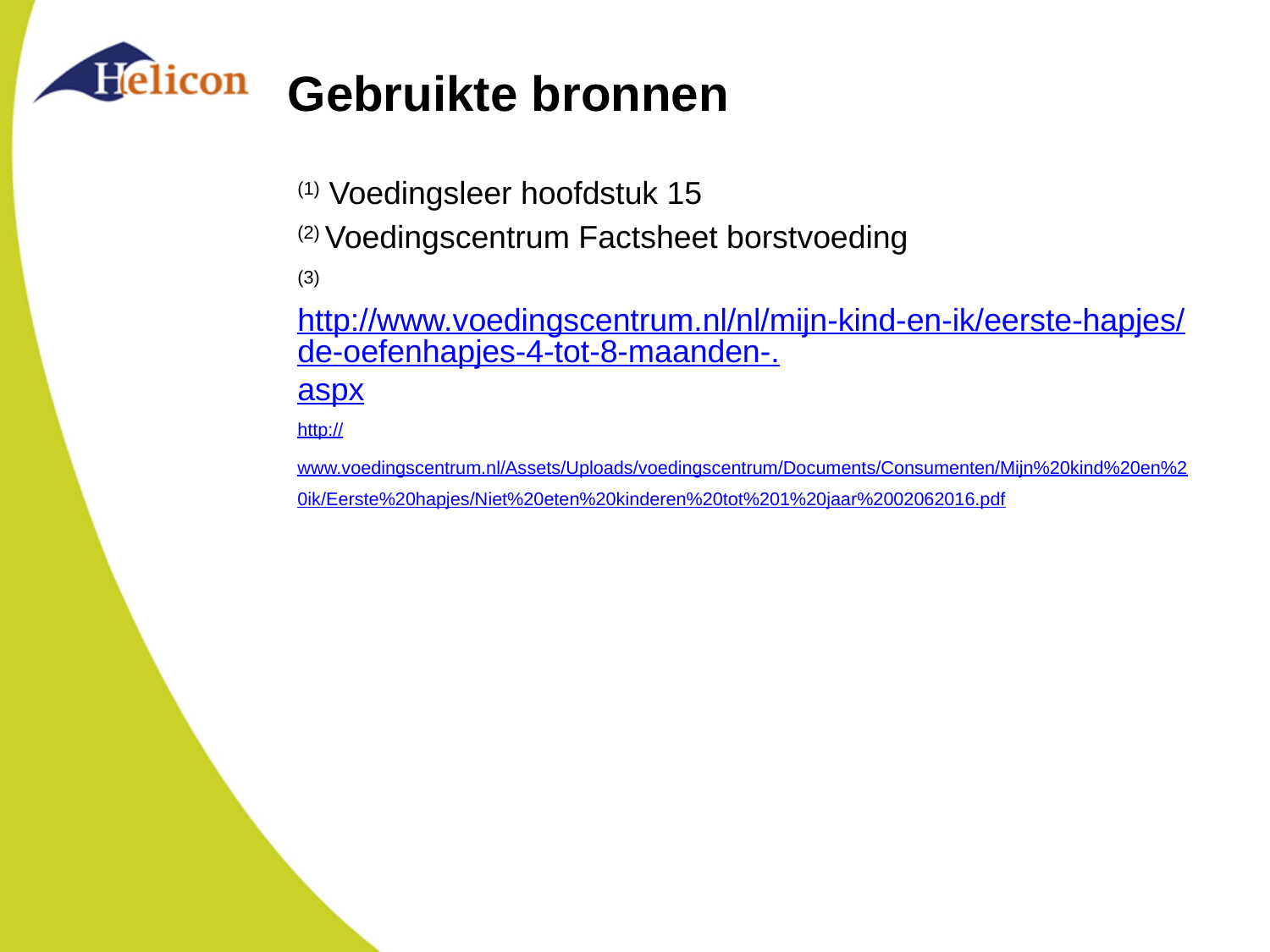

# Gebruikte bronnen
(1) Voedingsleer hoofdstuk 15
(2) Voedingscentrum Factsheet borstvoeding
(3) http://www.voedingscentrum.nl/nl/mijn-kind-en-ik/eerste-hapjes/de-oefenhapjes-4-tot-8-maanden-.aspx
http://www.voedingscentrum.nl/Assets/Uploads/voedingscentrum/Documents/Consumenten/Mijn%20kind%20en%20ik/Eerste%20hapjes/Niet%20eten%20kinderen%20tot%201%20jaar%2002062016.pdf